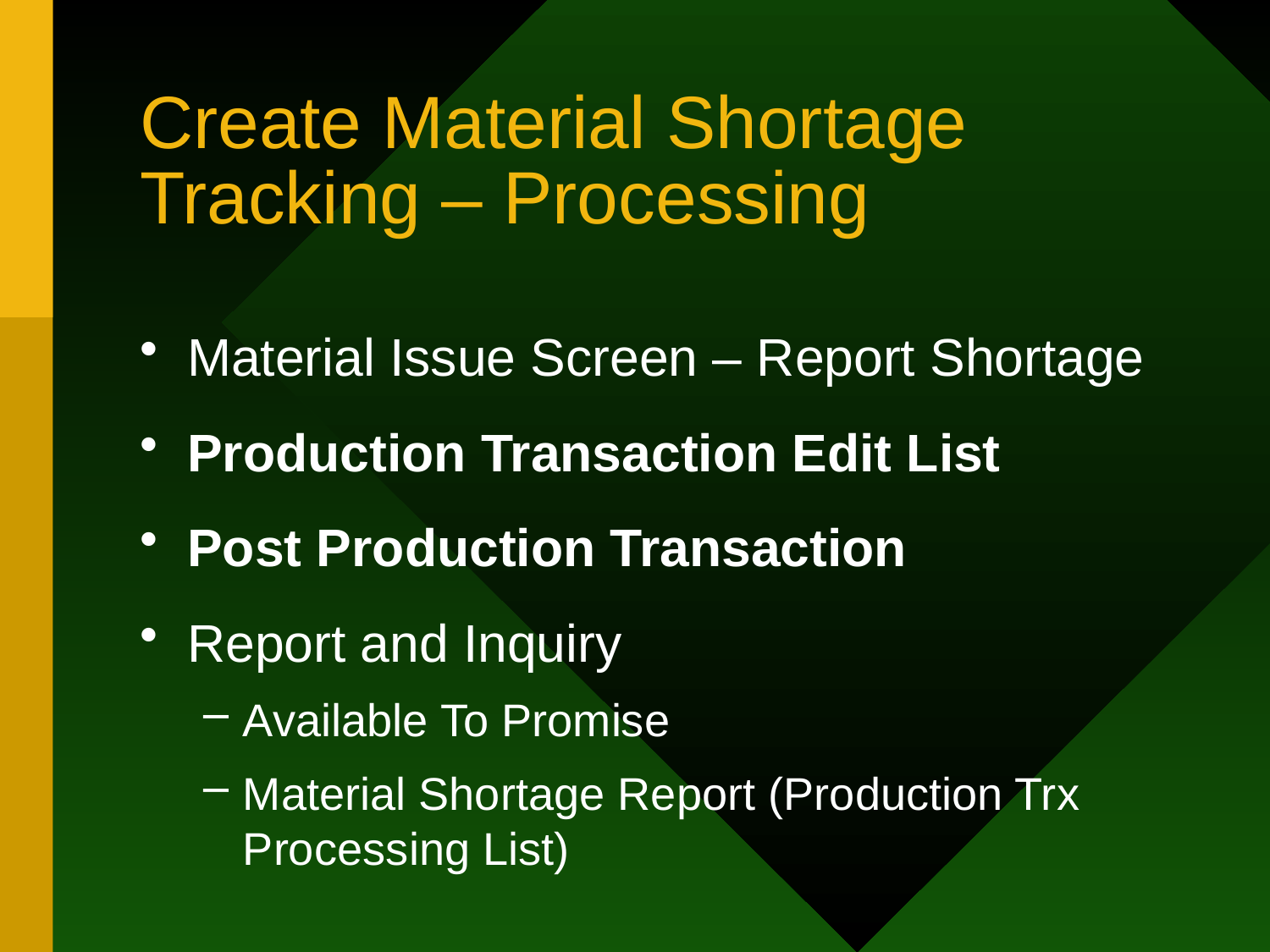

# Create Material Shortage Tracking – Processing
Material Issue Screen – Report Shortage
Production Transaction Edit List
Post Production Transaction
Report and Inquiry
Available To Promise
Material Shortage Report (Production Trx Processing List)